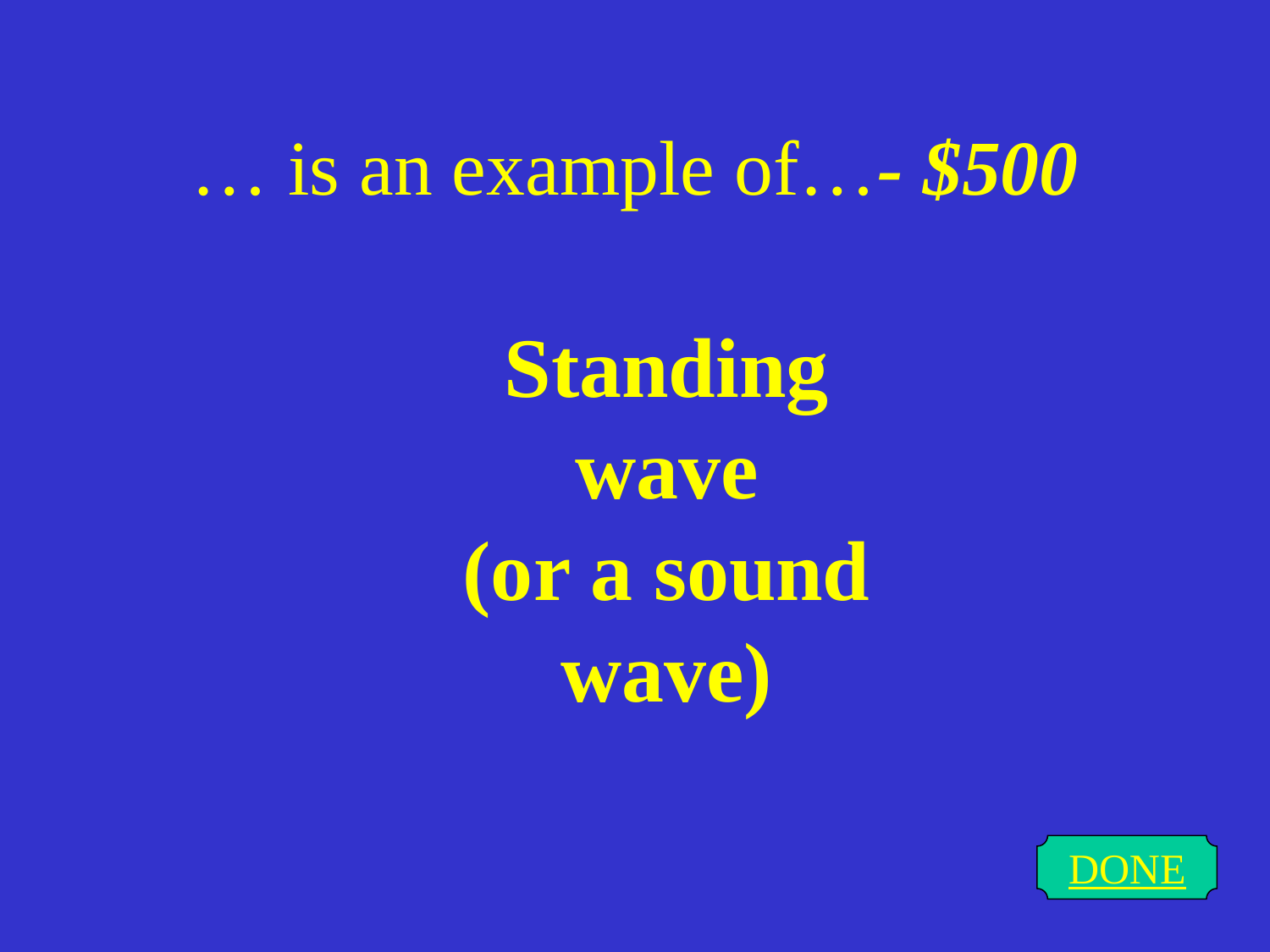

# … is an example of…- $500
Standing wave
(or a sound wave)

DONE